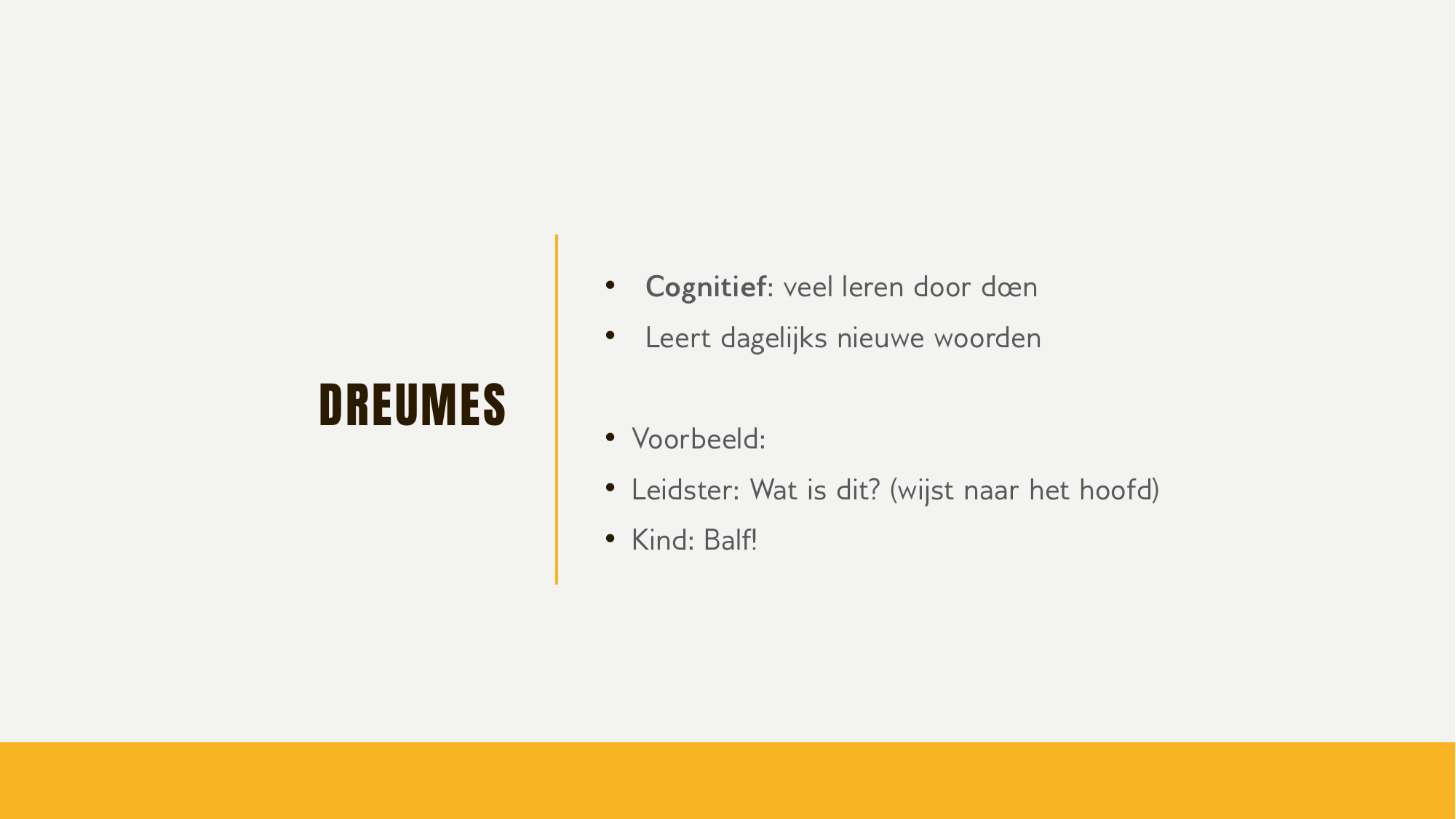

# dreumes
Cognitief: veel leren door doen
Leert dagelijks nieuwe woorden

Voorbeeld:
Leidster: Wat is dit? (wijst naar het hoofd)
Kind: Balf!